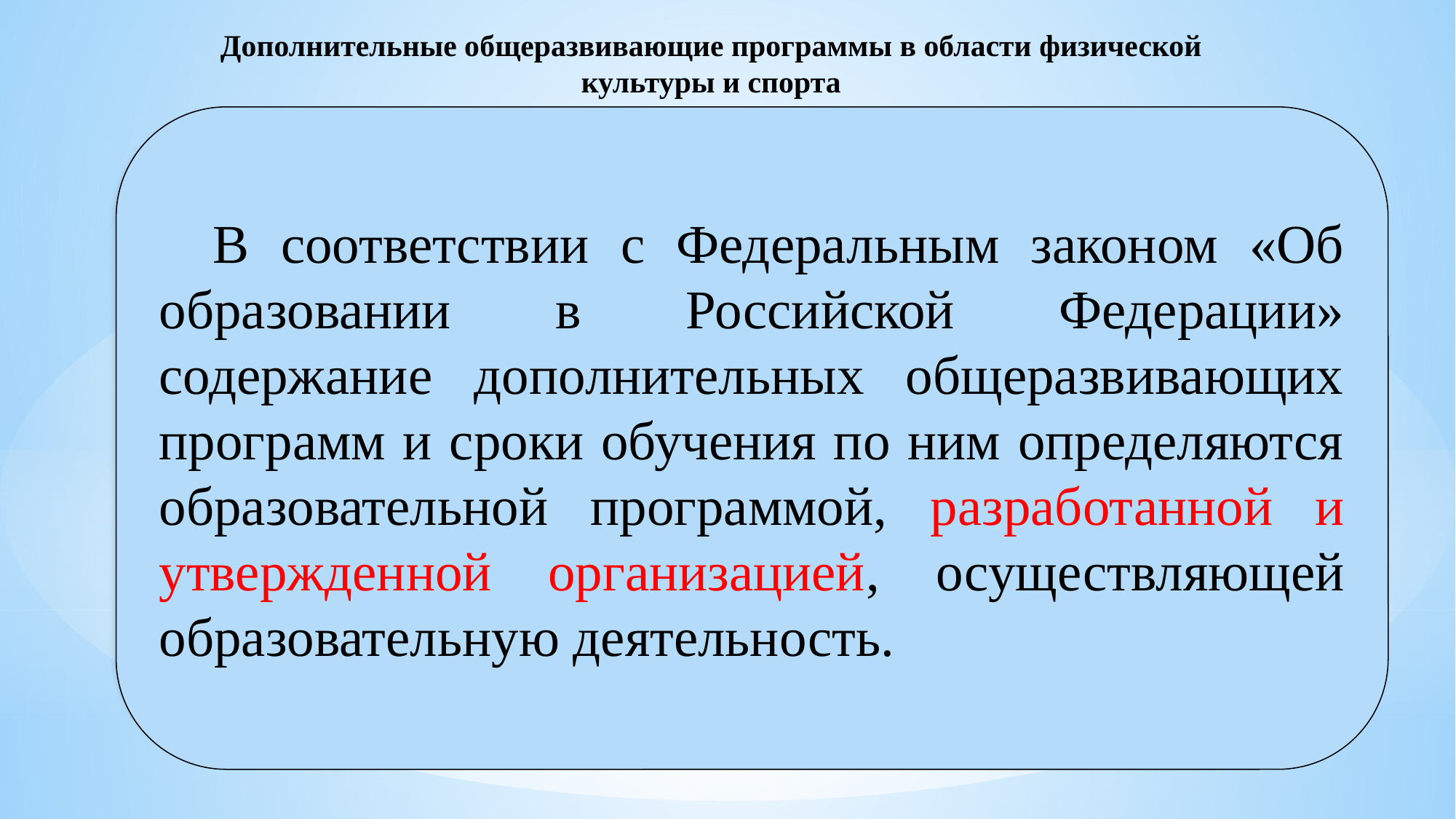

Дополнительные общеразвивающие программы в области физической культуры и спорта
В соответствии с Федеральным законом «Об образовании в Российской Федерации» содержание дополнительных общеразвивающих программ и сроки обучения по ним определяются образовательной программой, разработанной и утвержденной организацией, осуществляющей образовательную деятельность.
10